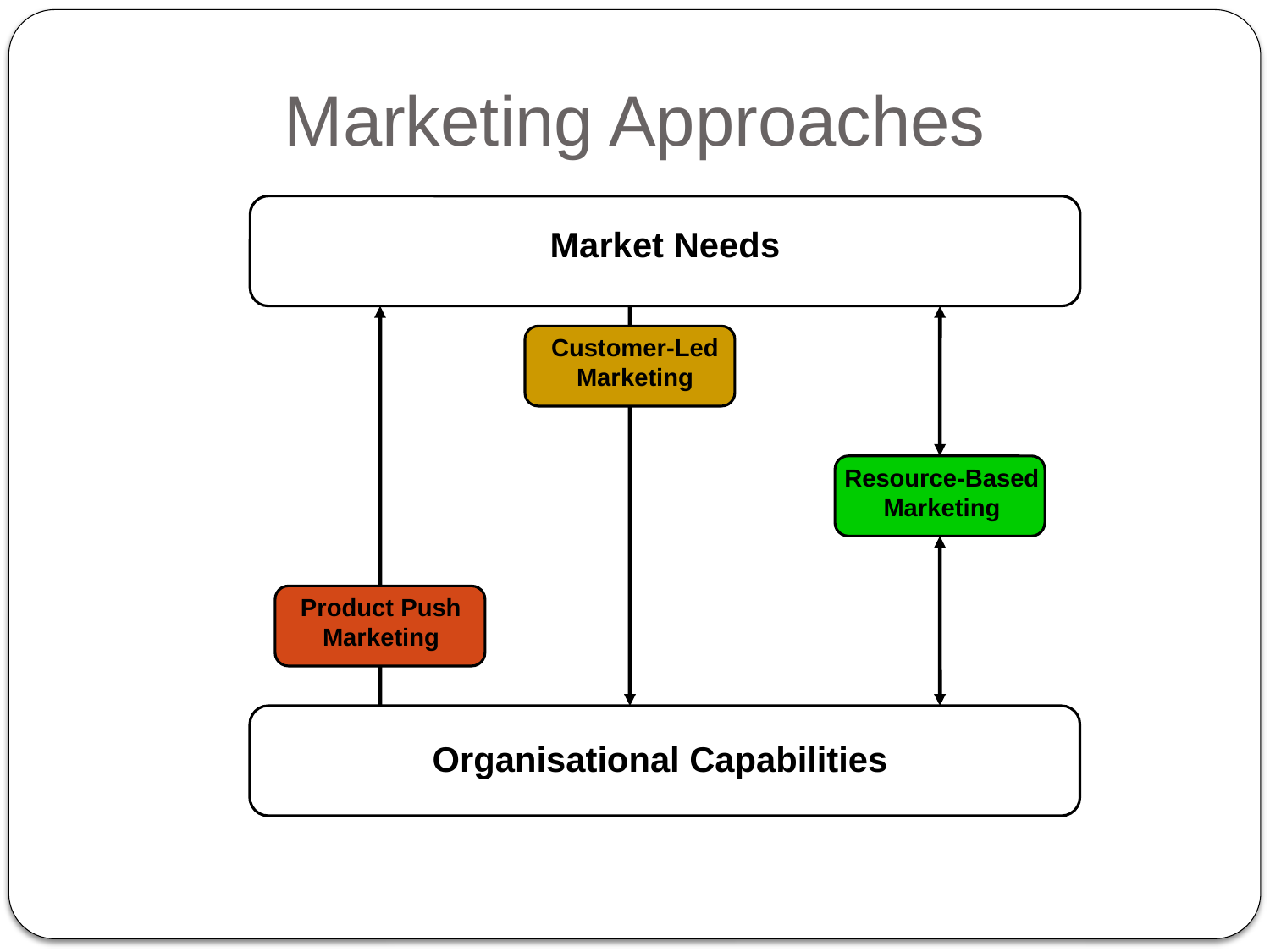

Marketing Approaches
#

Market Needs

Customer-Led Marketing

Resource-Based Marketing

Product Push Marketing

Organisational Capabilities